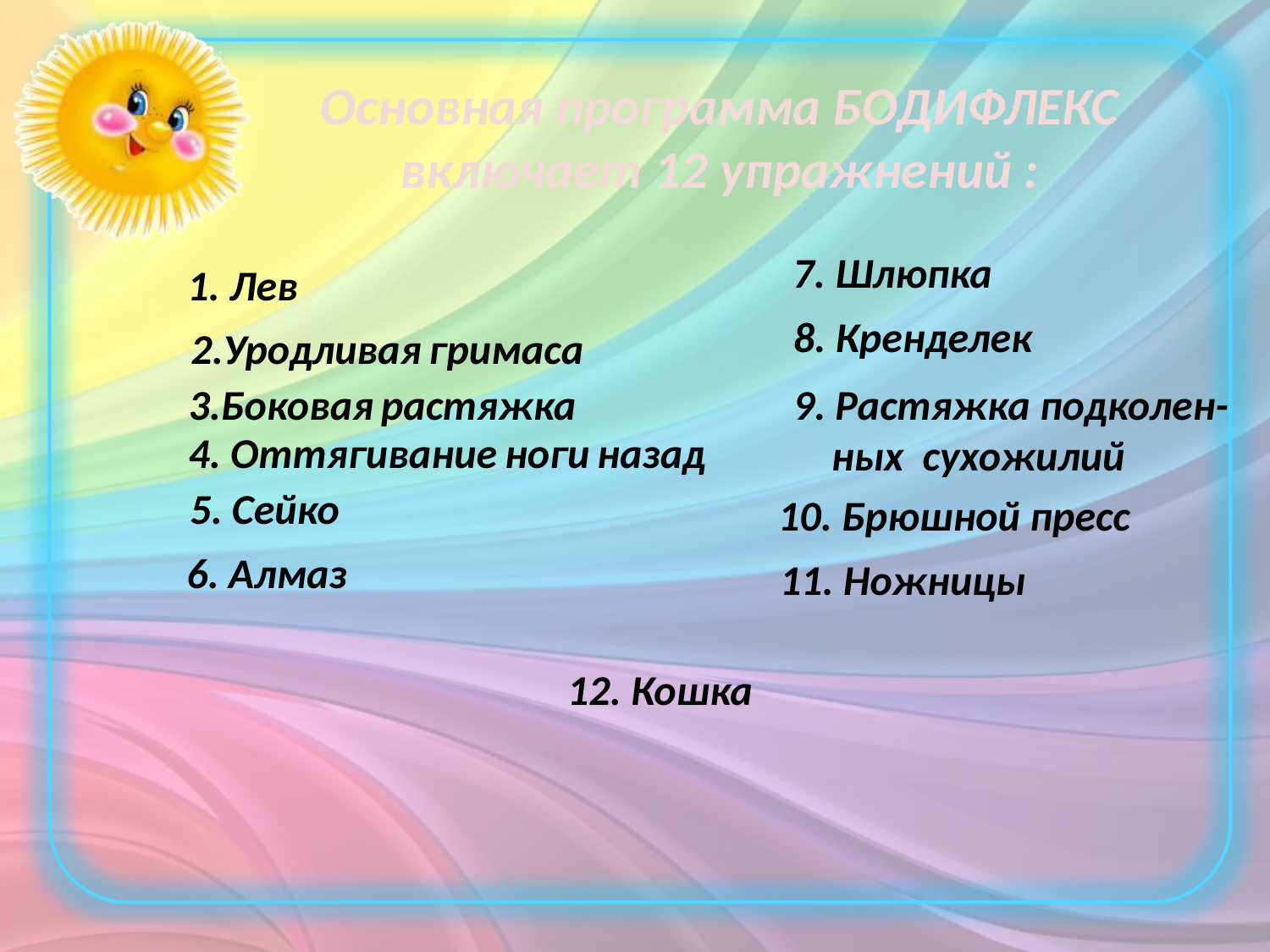

Основная программа БОДИФЛЕКС включает 12 упражнений :
7. Шлюпка
1. Лев
8. Кренделек
2.Уродливая гримаса
3.Боковая растяжка

9. Растяжка подколен-
    ных  сухожилий
4. Оттягивание ноги назад

5. Сейко
10. Брюшной пресс
6. Алмаз
11. Ножницы
12. Кошка